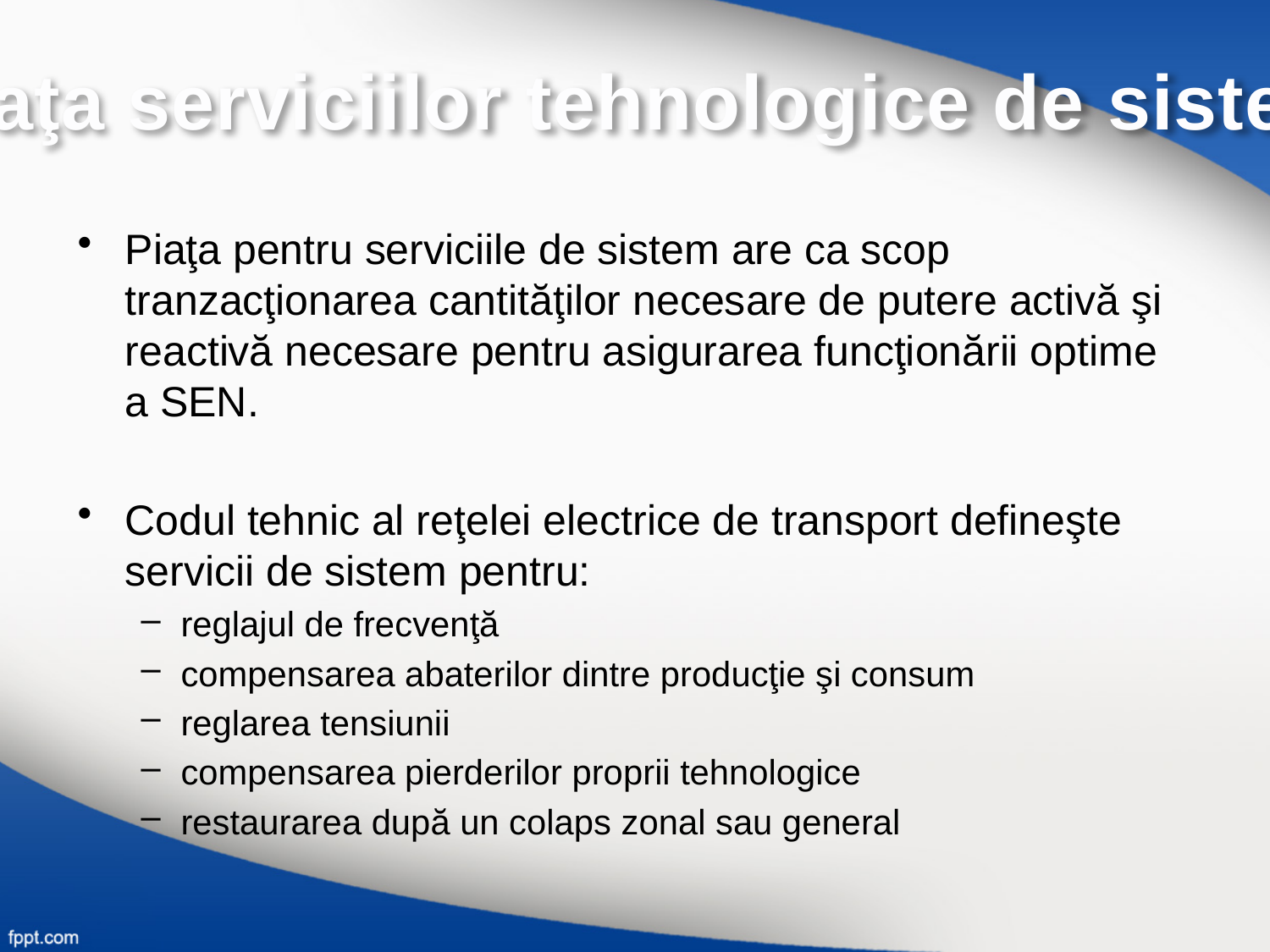

Piaţa serviciilor tehnologice de sistem
Piaţa pentru serviciile de sistem are ca scop tranzacţionarea cantităţilor necesare de putere activă şi reactivă necesare pentru asigurarea funcţionării optime a SEN.

Codul tehnic al reţelei electrice de transport defineşte servicii de sistem pentru:
reglajul de frecvenţă
compensarea abaterilor dintre producţie şi consum
reglarea tensiunii
compensarea pierderilor proprii tehnologice
restaurarea după un colaps zonal sau general